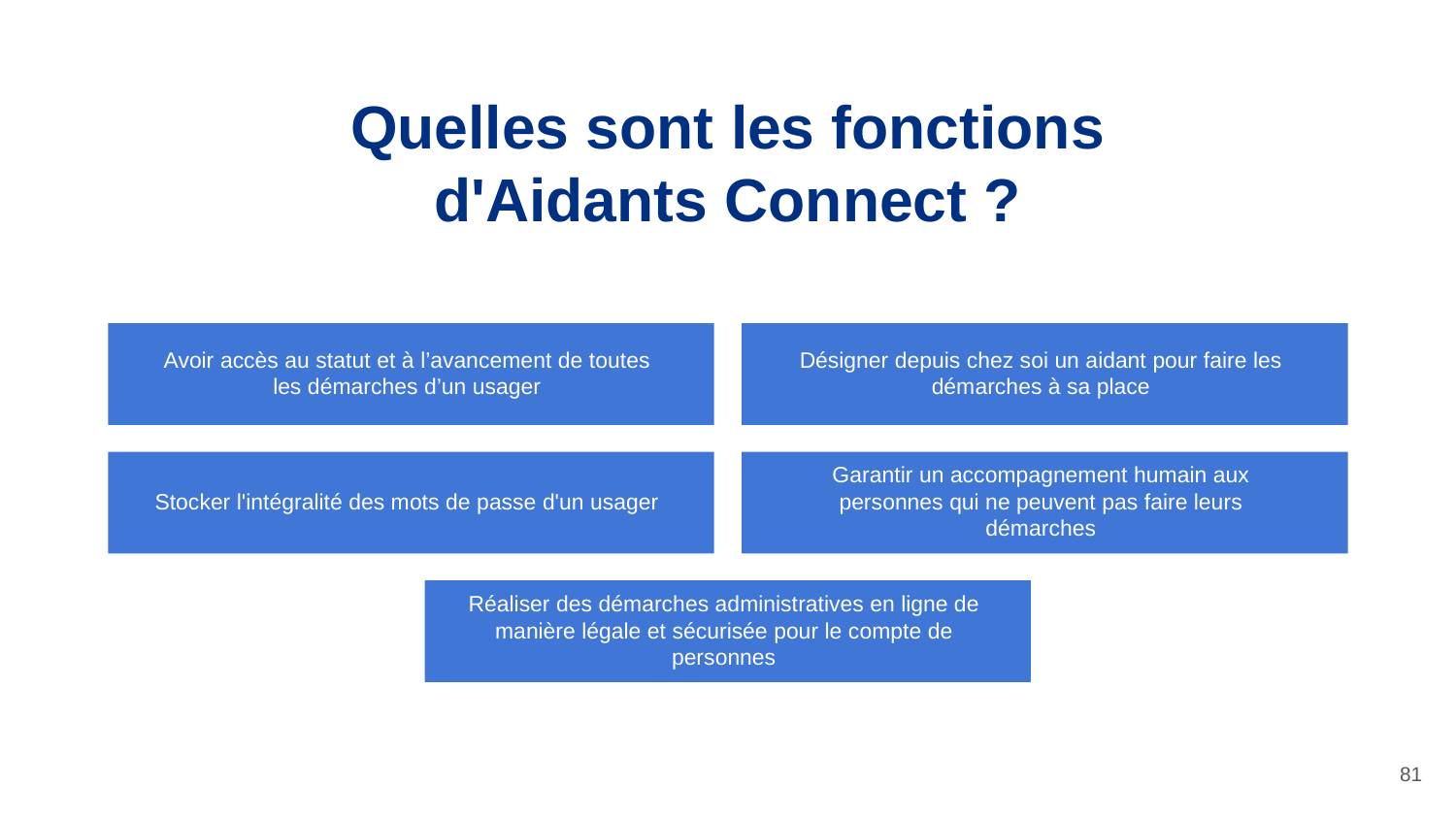

Quelles sont les fonctions d'Aidants Connect ?

Avoir accès au statut et à l’avancement de toutes les démarches d’un usager

Désigner depuis chez soi un aidant pour faire les démarches à sa place

Stocker l'intégralité des mots de passe d'un usager

Garantir un accompagnement humain aux personnes qui ne peuvent pas faire leurs démarches

Réaliser des démarches administratives en ligne de manière légale et sécurisée pour le compte de personnes
81